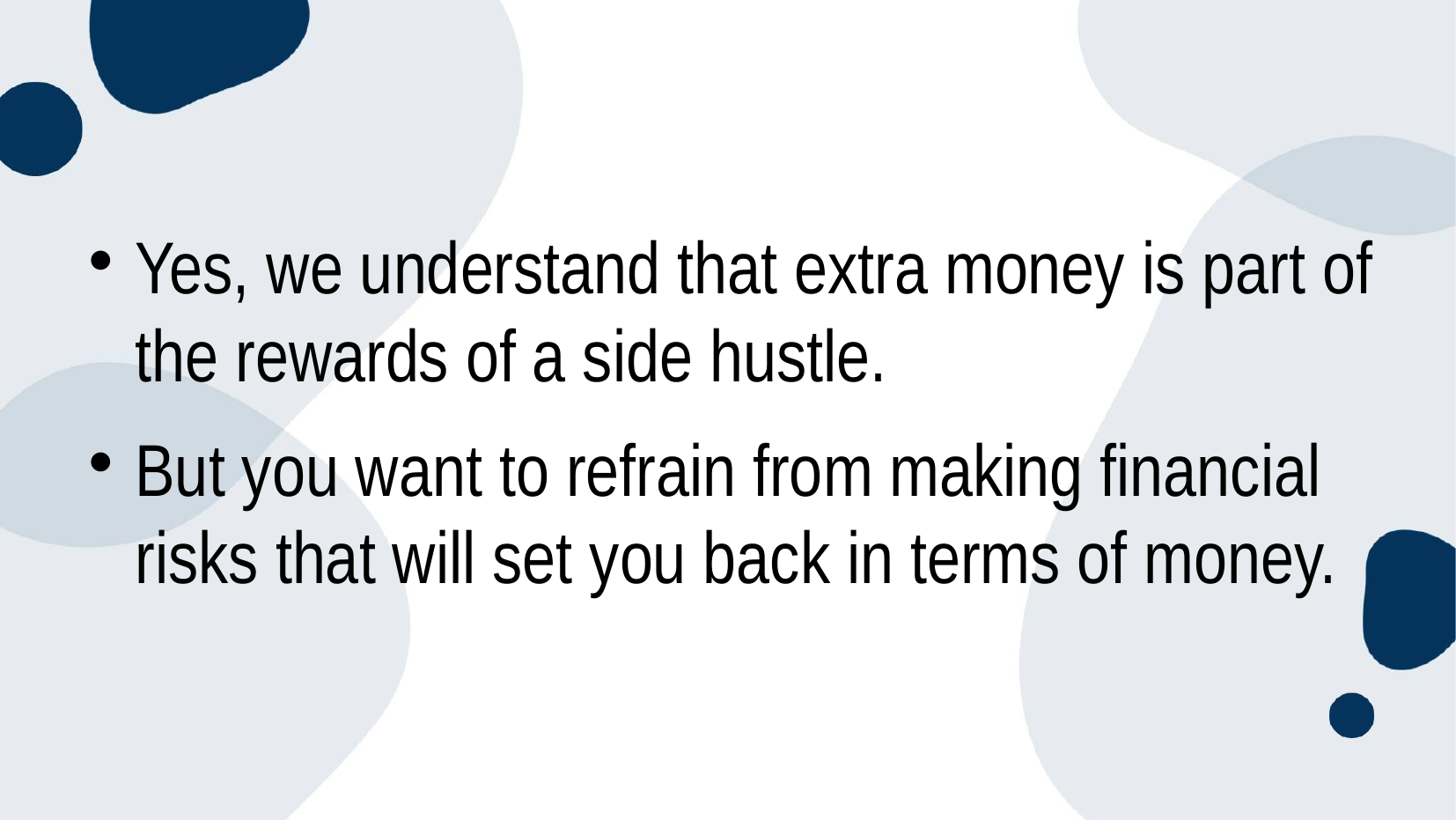

#
Yes, we understand that extra money is part of the rewards of a side hustle.
But you want to refrain from making financial risks that will set you back in terms of money.